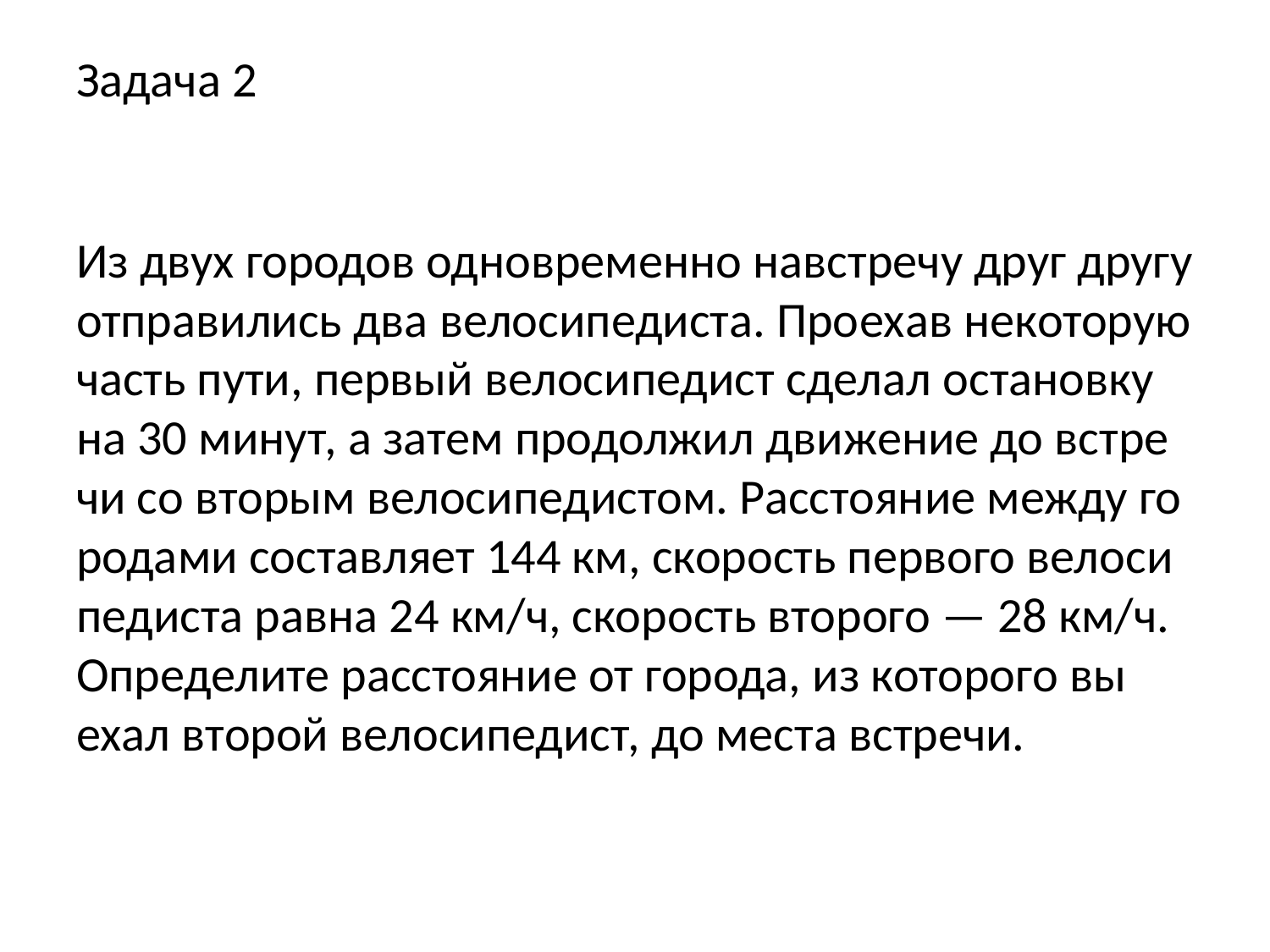

# Задача 2
Из двух го­ро­дов од­но­вре­мен­но нав­стре­чу друг другу от­пра­ви­лись два велосипедиста. Про­ехав не­ко­то­рую часть пути, пер­вый ве­ло­си­пе­дист сде­лал оста­нов­ку на 30 минут, а затем про­дол­жил дви­же­ние до встре­чи со вто­рым велосипедистом. Рас­сто­я­ние между го­ро­да­ми со­став­ля­ет 144 км, ско­рость пер­во­го ве­ло­си­пе­ди­ста равна 24 км/ч, ско­рость вто­ро­го — 28 км/ч. Опре­де­ли­те рас­сто­я­ние от города, из ко­то­ро­го вы­ехал вто­рой велосипедист, до места встречи.